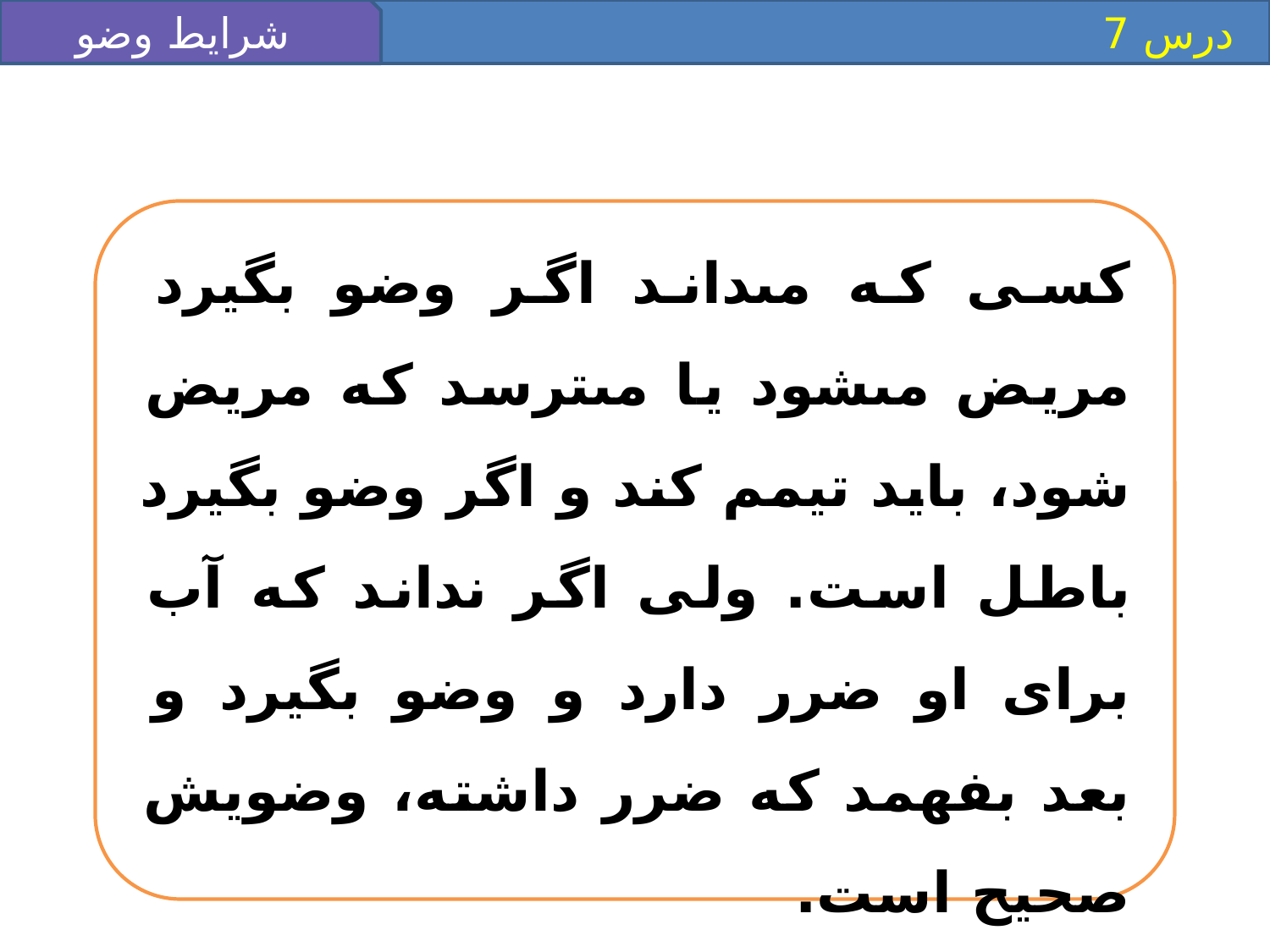

شرايط وضو
 درس 7

كسى كه مى‏داند اگر وضو بگيرد مريض مى‏شود يا مى‏ترسد كه مريض شود، بايد تيمم كند و اگر وضو بگيرد باطل است. ولى اگر نداند كه آب براى او ضرر دارد و وضو بگيرد و بعد بفهمد كه ضرر داشته، وضويش صحيح است.